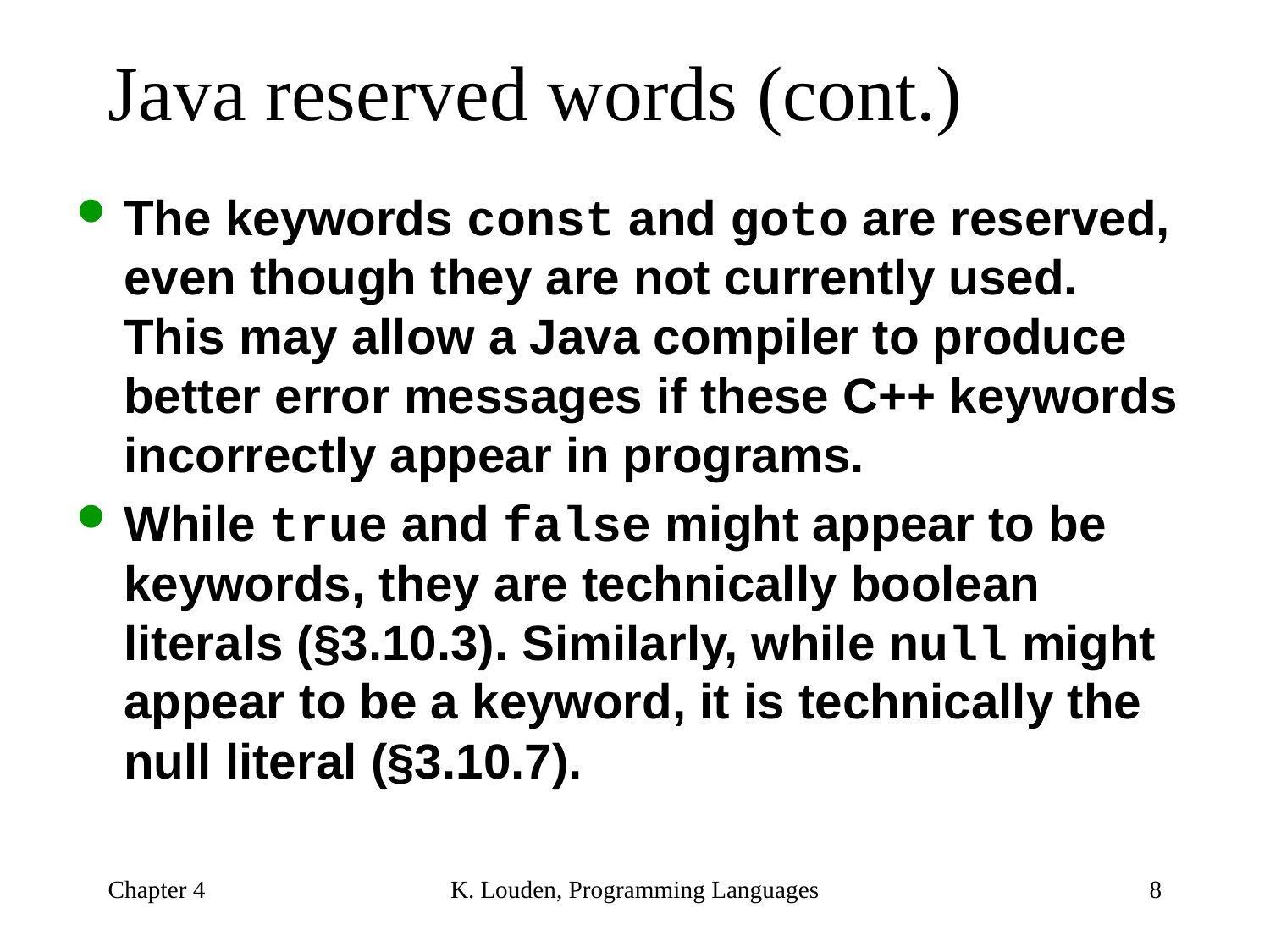

# Java reserved words (cont.)
The keywords const and goto are reserved, even though they are not currently used. This may allow a Java compiler to produce better error messages if these C++ keywords incorrectly appear in programs.
While true and false might appear to be keywords, they are technically boolean literals (§3.10.3). Similarly, while null might appear to be a keyword, it is technically the null literal (§3.10.7).
Chapter 4
K. Louden, Programming Languages
8